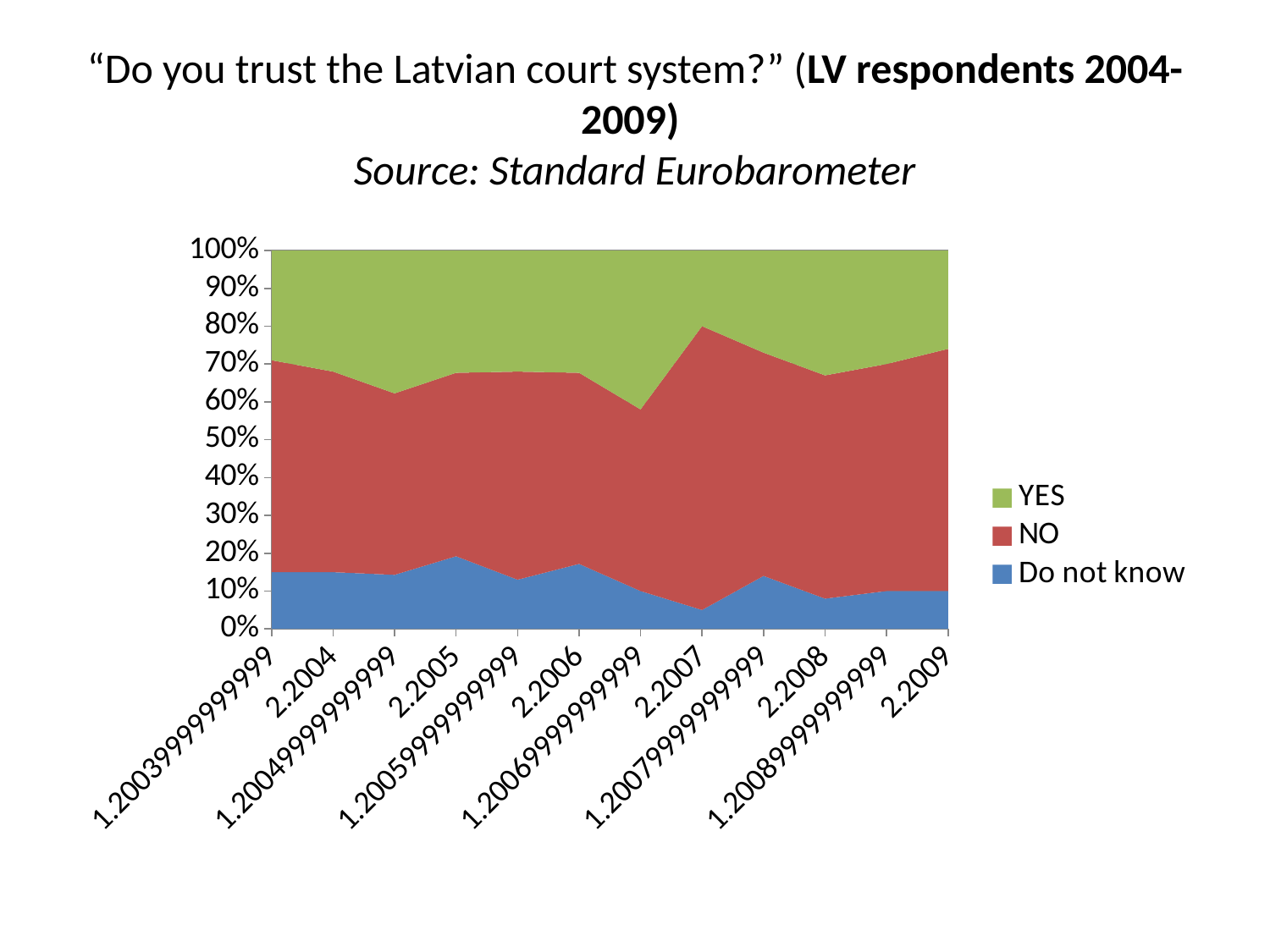

# “Do you trust the Latvian court system?” (LV respondents 2004-2009) Source: Standard Eurobarometer

### Chart

| Category | Do not know | NO | YES |
|---|---|---|---|
| 1.2003999999999935 | 15.0 | 56.0 | 29.0 |
| 2.2004000000000001 | 15.0 | 53.0 | 32.0 |
| 1.2004999999999935 | 14.0 | 47.0 | 37.0 |
| 2.2004999999999999 | 19.0 | 48.0 | 32.0 |
| 1.2005999999999935 | 13.0 | 55.0 | 32.0 |
| 2.2006000000000001 | 17.0 | 50.0 | 32.0 |
| 1.200699999999993 | 10.0 | 48.0 | 42.0 |
| 2.2006999999999999 | 5.0 | 75.0 | 20.0 |
| 1.200799999999993 | 14.0 | 59.0 | 27.0 |
| 2.2008000000000001 | 8.0 | 59.0 | 33.0 |
| 1.200899999999993 | 10.0 | 60.0 | 30.0 |
| 2.2008999999999999 | 10.0 | 64.0 | 26.0 |